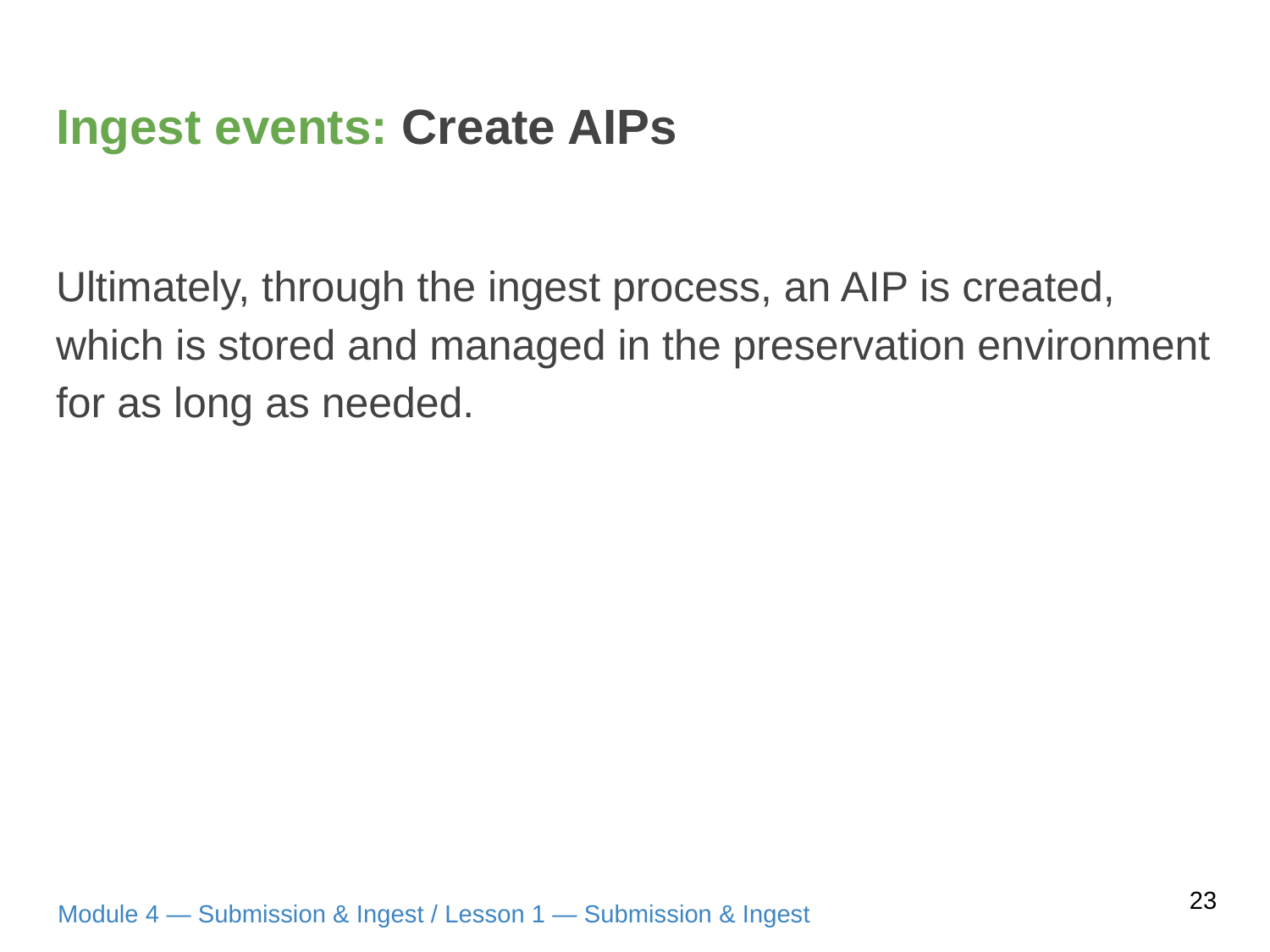

# Ingest events: Create AIPs
Ultimately, through the ingest process, an AIP is created, which is stored and managed in the preservation environment for as long as needed.

23
Module 4 — Submission & Ingest / Lesson 1 — Submission & Ingest